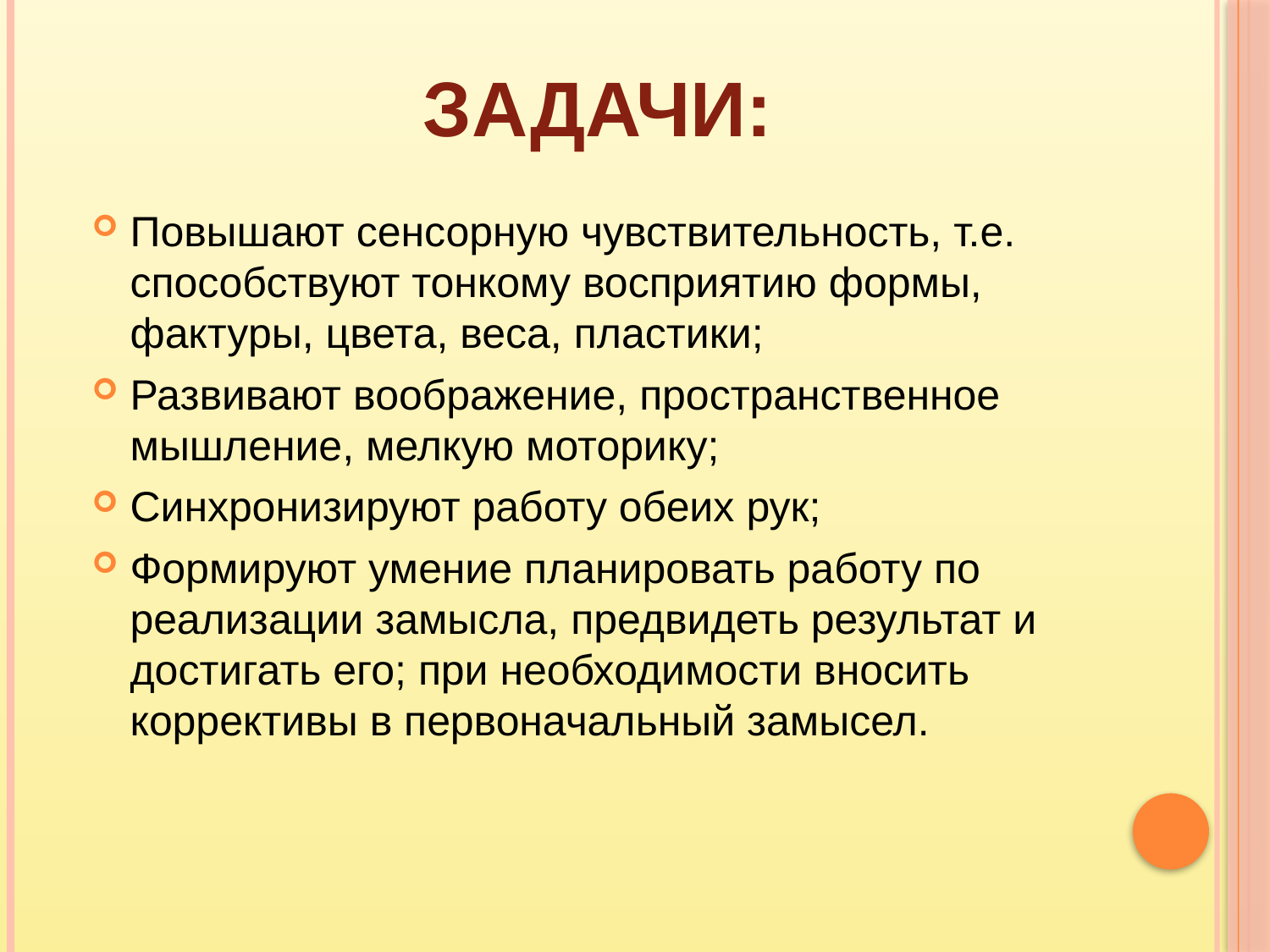

# Задачи:
Повышают сенсорную чувствительность, т.е. способствуют тонкому восприятию формы, фактуры, цвета, веса, пластики;
Развивают воображение, пространственное мышление, мелкую моторику;
Синхронизируют работу обеих рук;
Формируют умение планировать работу по реализации замысла, предвидеть результат и достигать его; при необходимости вносить коррективы в первоначальный замысел.